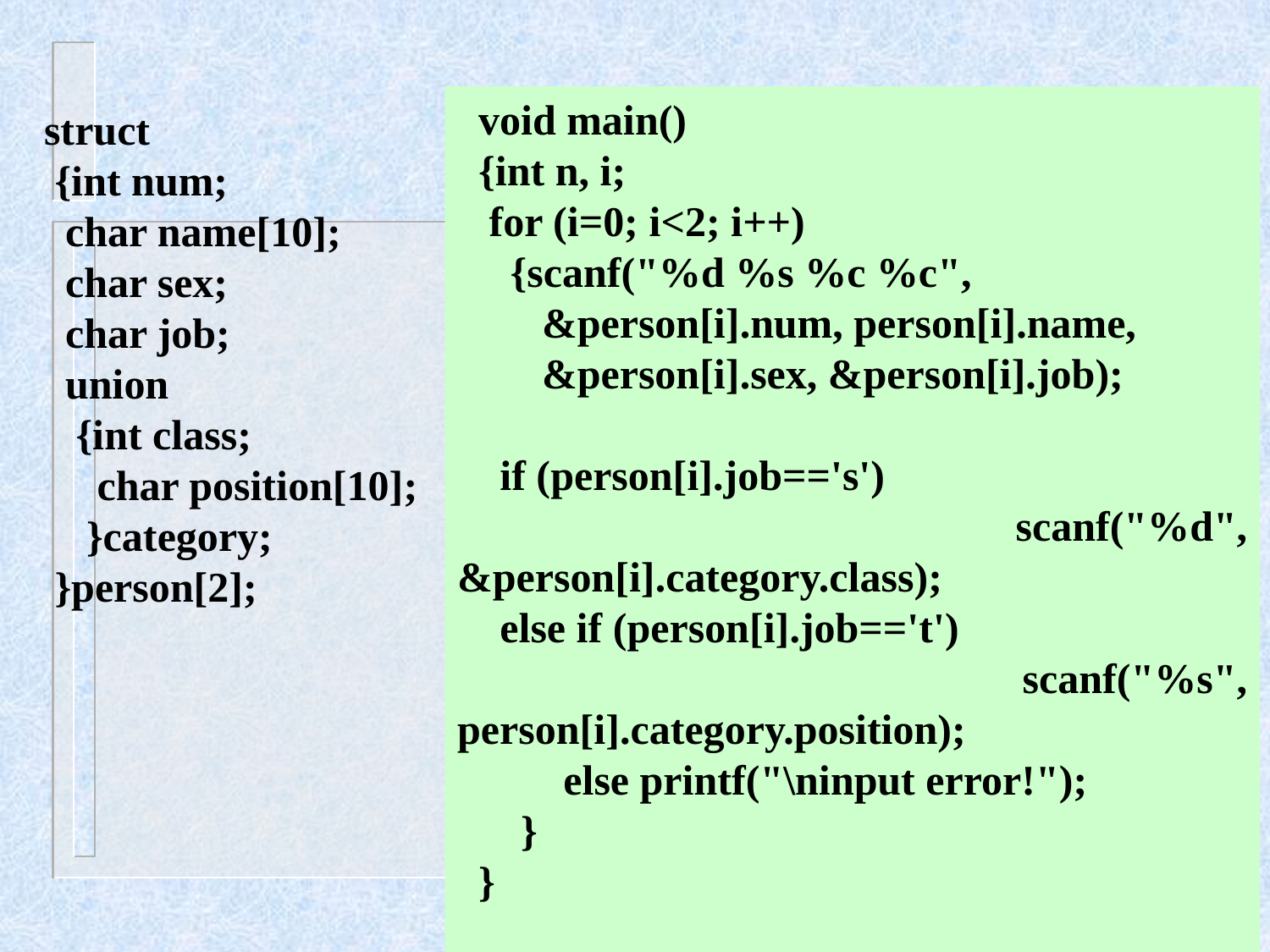

void main()
  {int n, i;
   for (i=0; i<2; i++)
     {scanf("%d %s %c %c",
        &person[i].num, person[i].name,
        &person[i].sex, &person[i].job);

    if (person[i].job=='s')
       scanf("%d", &person[i].category.class);
    else if (person[i].job=='t')
     scanf("%s", person[i].category.position);
          else printf("\ninput error!");
      }
  }

struct
 {int num;
  char name[10];
  char sex;
  char job;
  union
   {int class;
     char position[10];
    }category;
 }person[2];